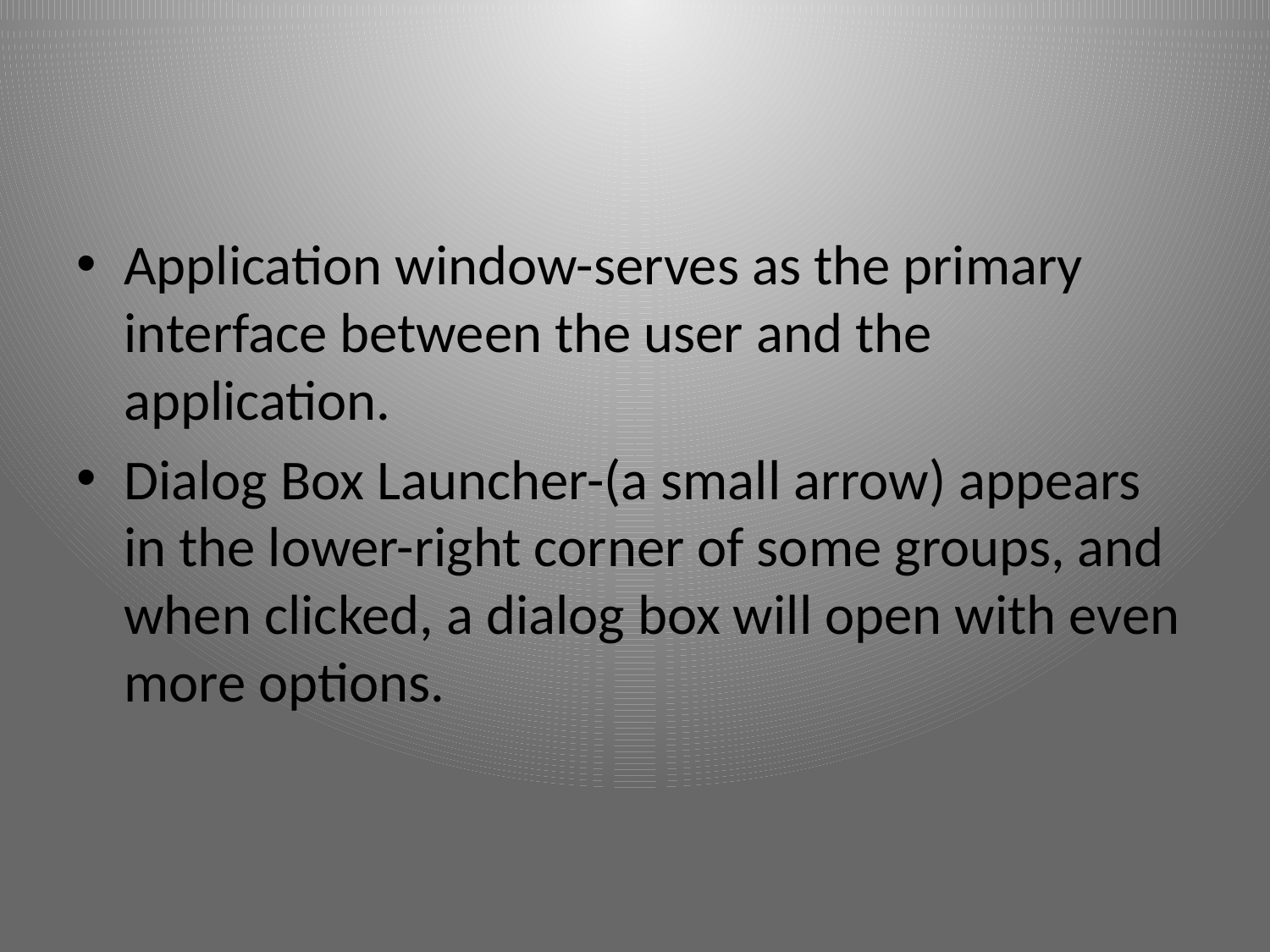

Application window-serves as the primary interface between the user and the application.
Dialog Box Launcher-(a small arrow) appears in the lower-right corner of some groups, and when clicked, a dialog box will open with even more options.